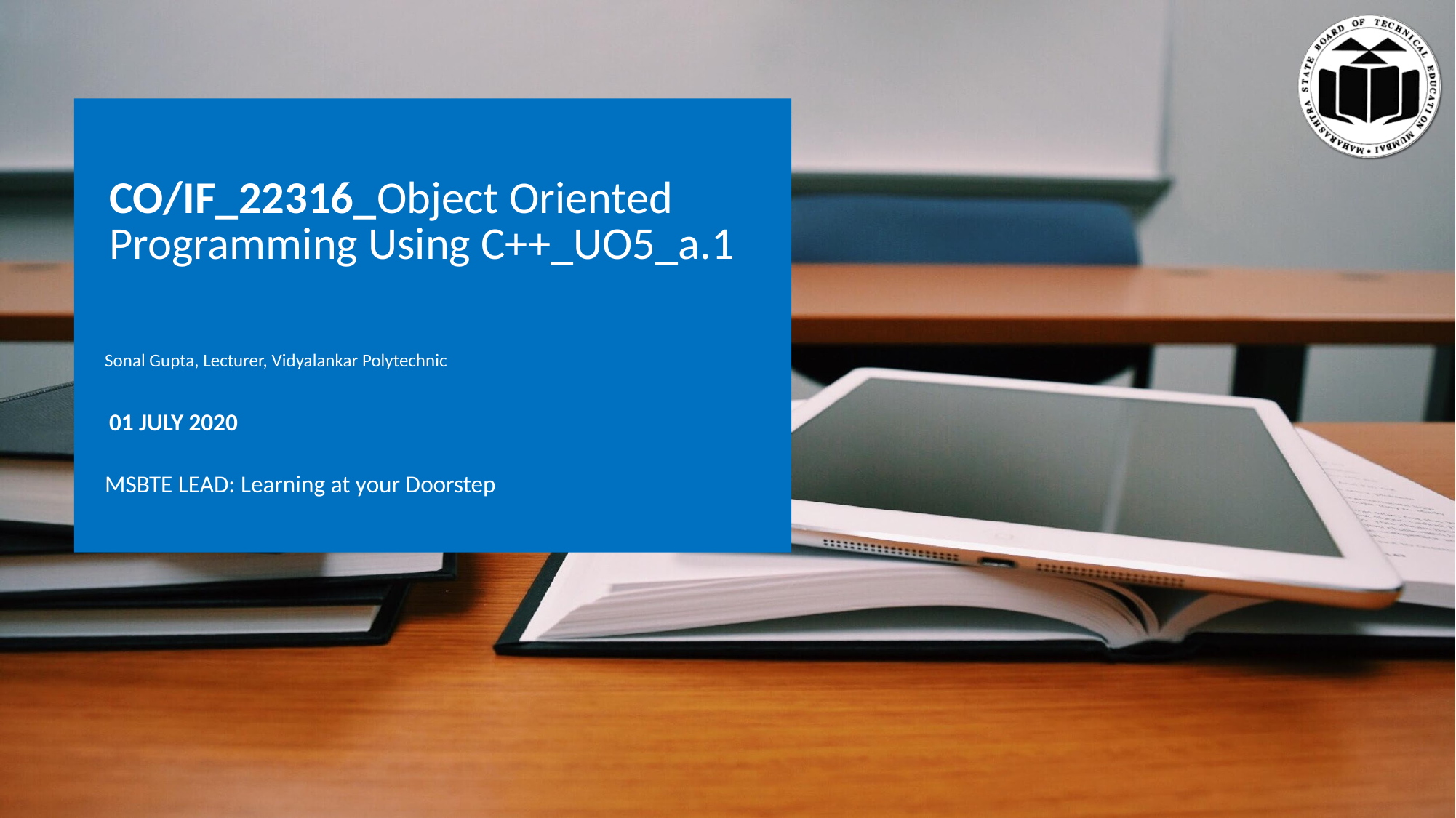

# CO/IF_22316_Object Oriented Programming Using C++_UO5_a.1
Sonal Gupta, Lecturer, Vidyalankar Polytechnic
01 JULY 2020
MSBTE LEAD: Learning at your Doorstep